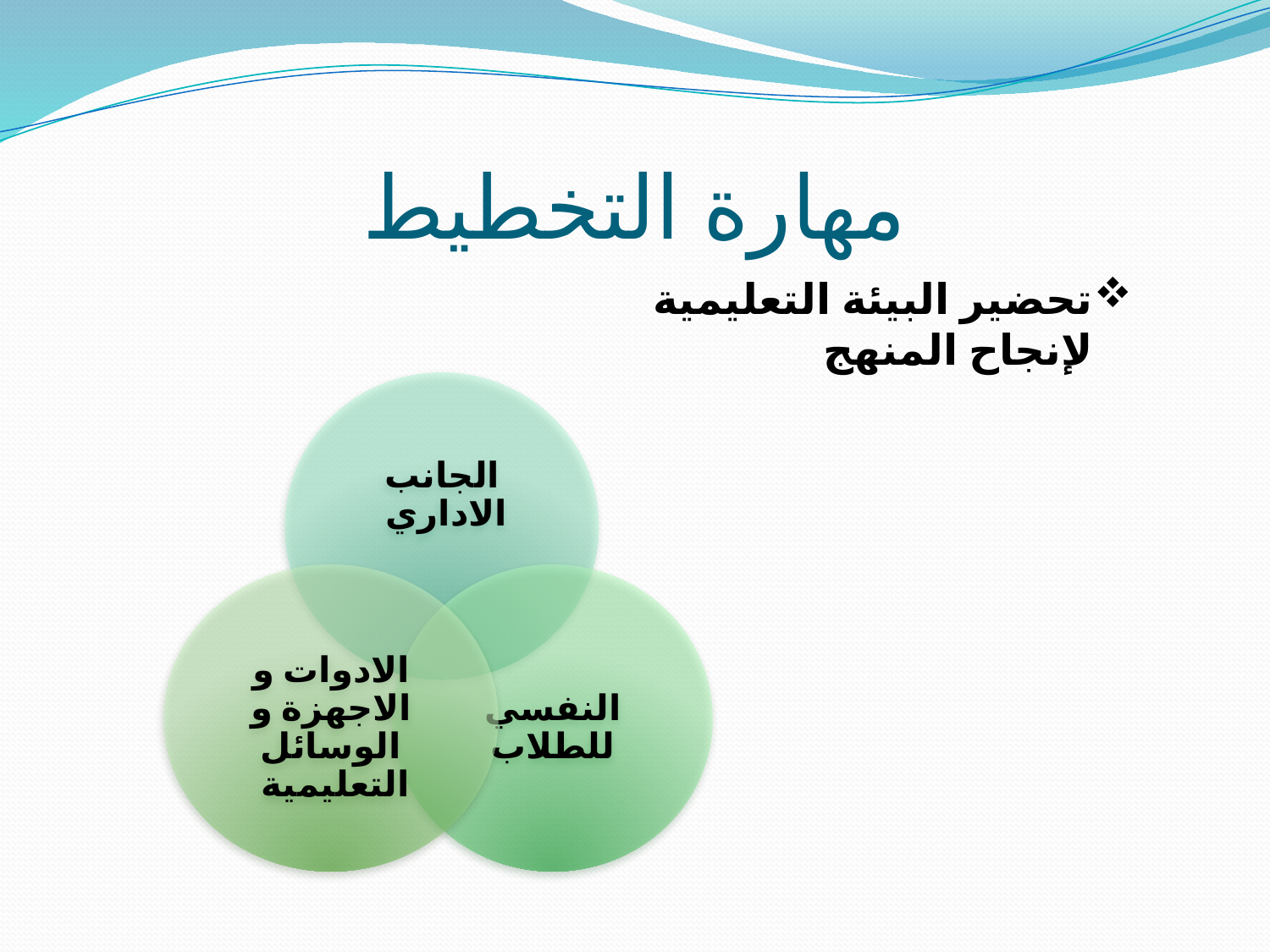

# مهارة التخطيط
تحضير البيئة التعليمية لإنجاح المنهج
الجانب الاداري
النفسي للطلاب
الادوات و الاجهزة و الوسائل التعليمية